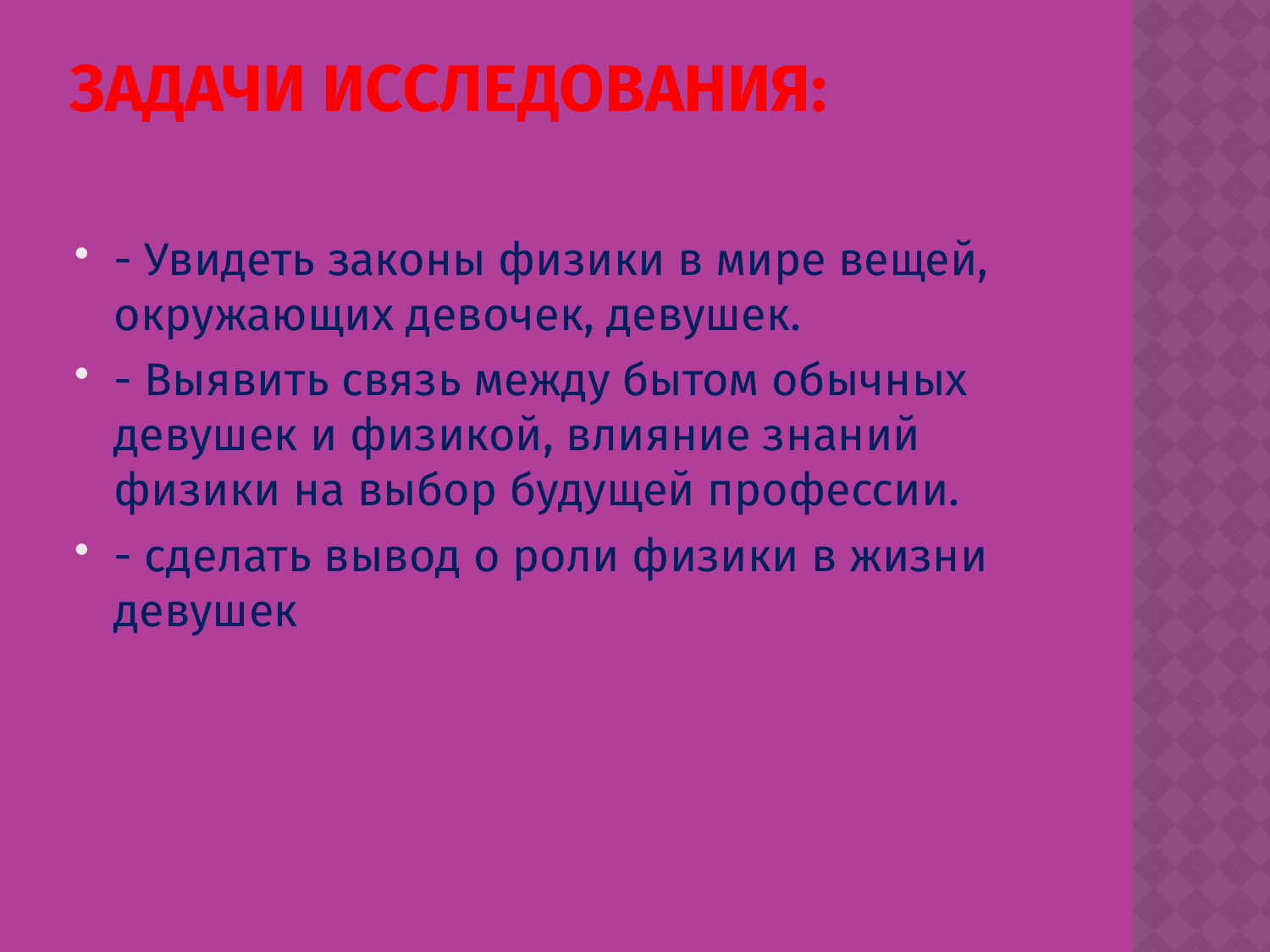

# Задачи исследования:
- Увидеть законы физики в мире вещей, окружающих девочек, девушек.
- Выявить связь между бытом обычных девушек и физикой, влияние знаний физики на выбор будущей профессии.
- сделать вывод о роли физики в жизни девушек